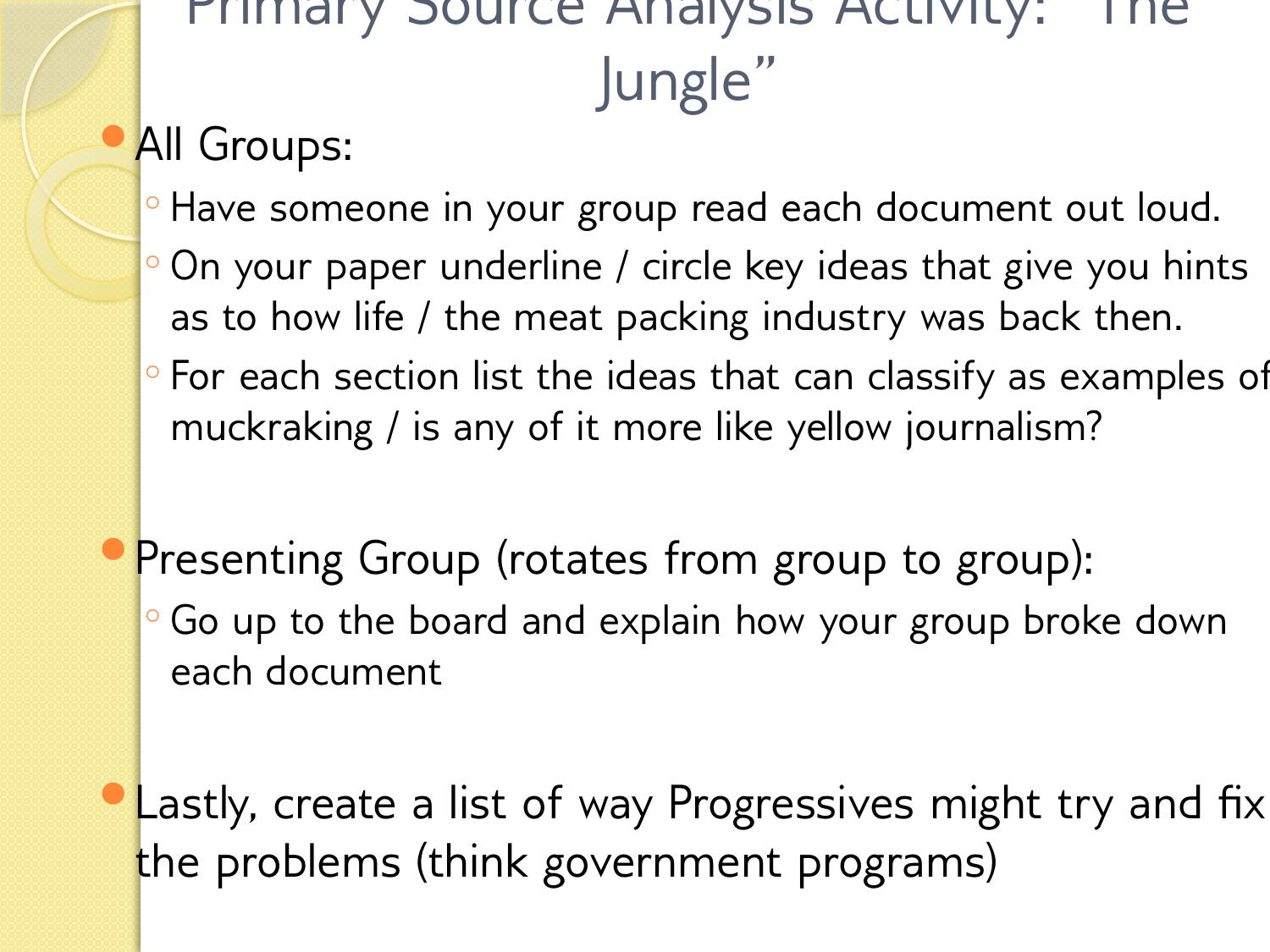

# Primary Source Analysis Activity: “The Jungle”
All Groups:
Have someone in your group read each document out loud.
On your paper underline / circle key ideas that give you hints as to how life / the meat packing industry was back then.
For each section list the ideas that can classify as examples of muckraking / is any of it more like yellow journalism?

Presenting Group (rotates from group to group):
Go up to the board and explain how your group broke down each document

Lastly, create a list of way Progressives might try and fix the problems (think government programs)